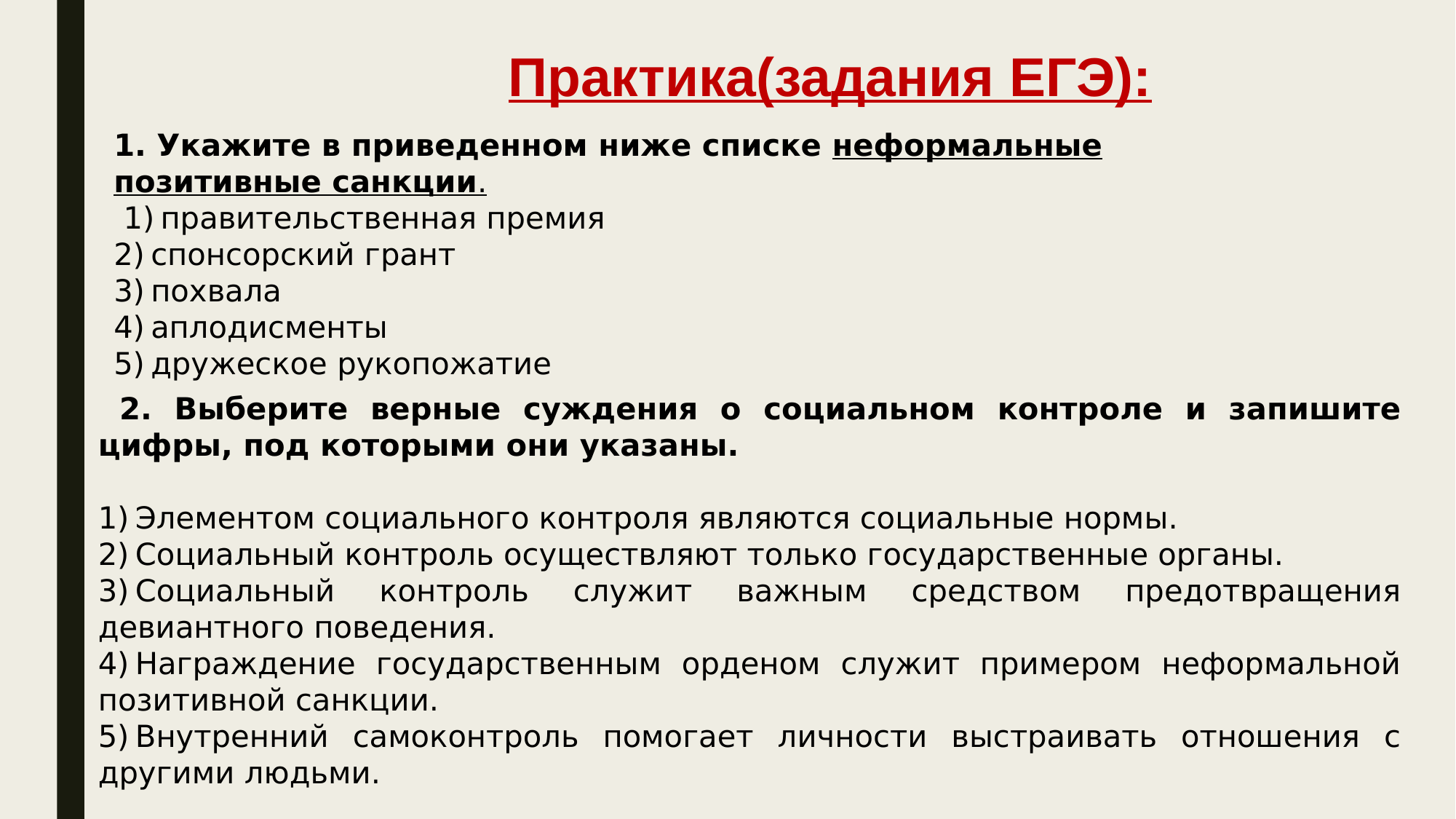

Практика(задания ЕГЭ):
1. Укажите в приведенном ниже списке неформальные позитивные санкции.
 1) правительственная премия
2) спонсорский грант
3) похвала
4) аплодисменты
5) дружеское рукопожатие

 2. Выберите верные суждения о социальном контроле и запишите цифры, под которыми они указаны.

1) Элементом социального контроля являются социальные нормы.
2) Социальный контроль осуществляют только государственные органы.
3) Социальный контроль служит важным средством предотвращения девиантного поведения.
4) Награждение государственным орденом служит примером неформальной позитивной санкции.
5) Внутренний самоконтроль помогает личности выстраивать отношения с другими людьми.